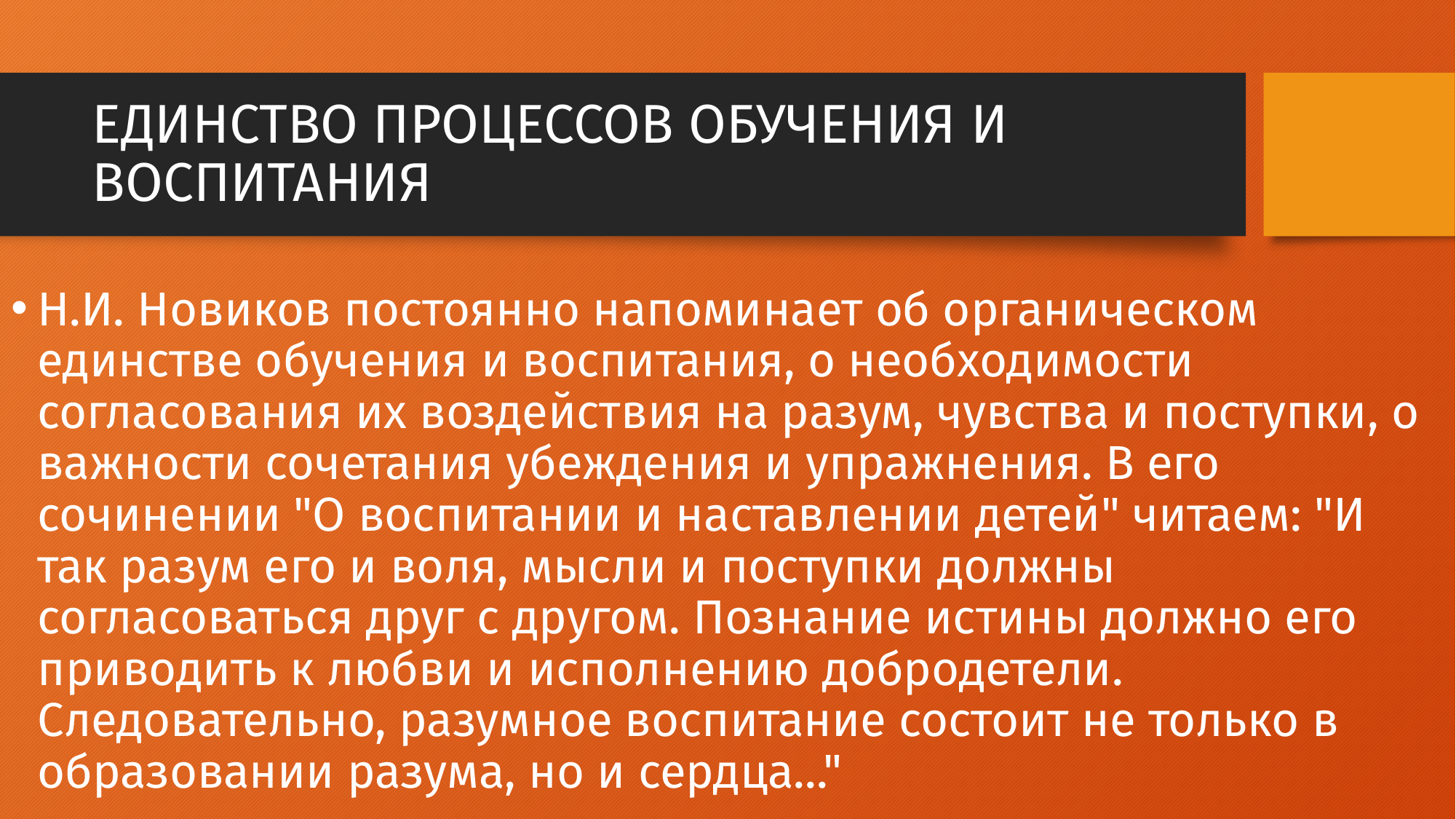

# ЕДИНСТВО ПРОЦЕССОВ ОБУЧЕНИЯ И ВОСПИТАНИЯ
Н.И. Новиков постоянно напоминает об органическом единстве обучения и воспитания, о необходимости согласования их воздействия на разум, чувства и поступки, о важности сочетания убеждения и упражнения. В его сочинении "О воспитании и наставлении детей" читаем: "И так разум его и воля, мысли и поступки должны согласоваться друг с другом. Познание истины должно его приводить к любви и исполнению добродетели. Следовательно, разумное воспитание состоит не только в образовании разума, но и сердца..."